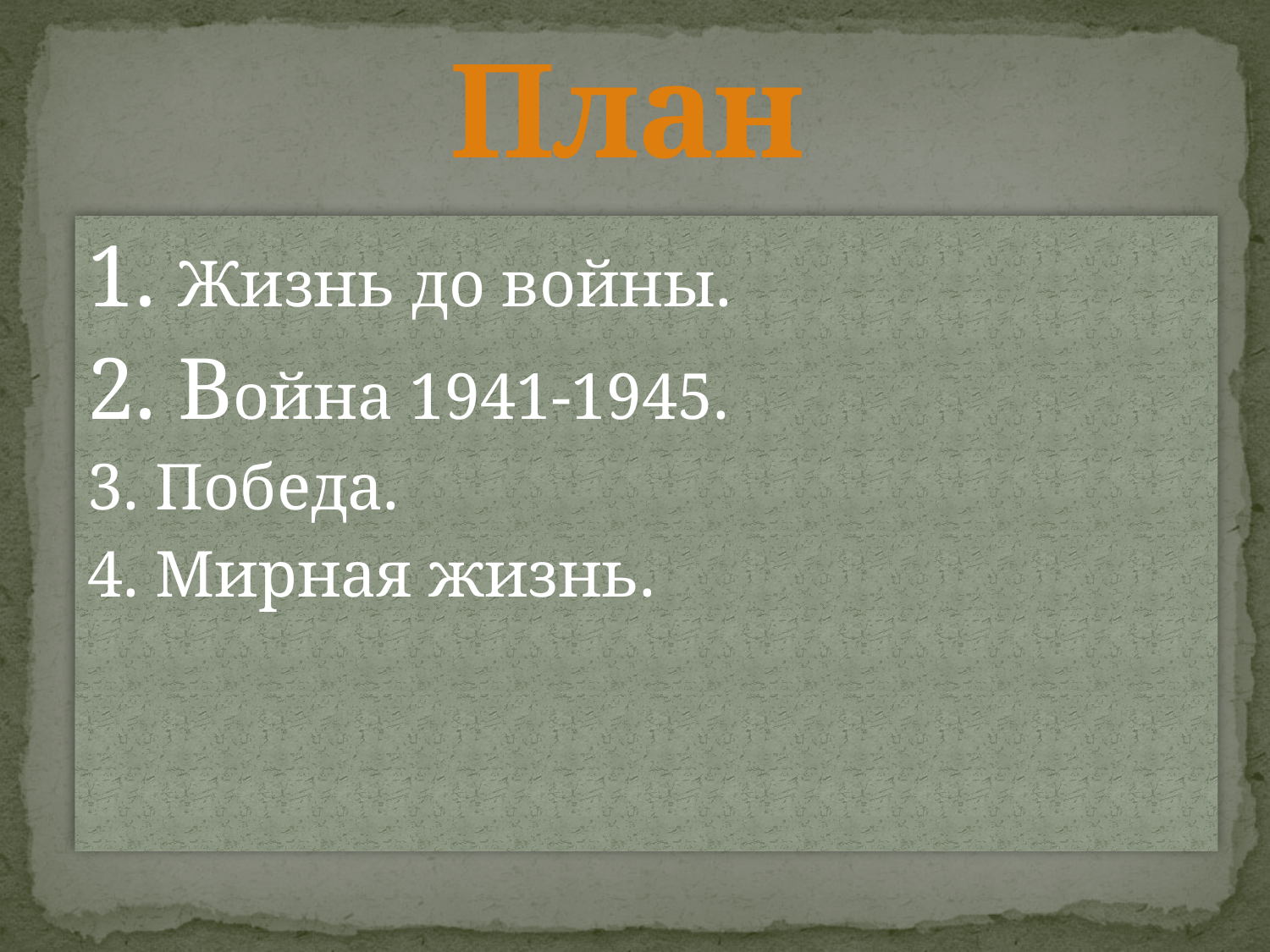

# План
1. Жизнь до войны.
2. Война 1941-1945.
3. Победа.
4. Мирная жизнь.